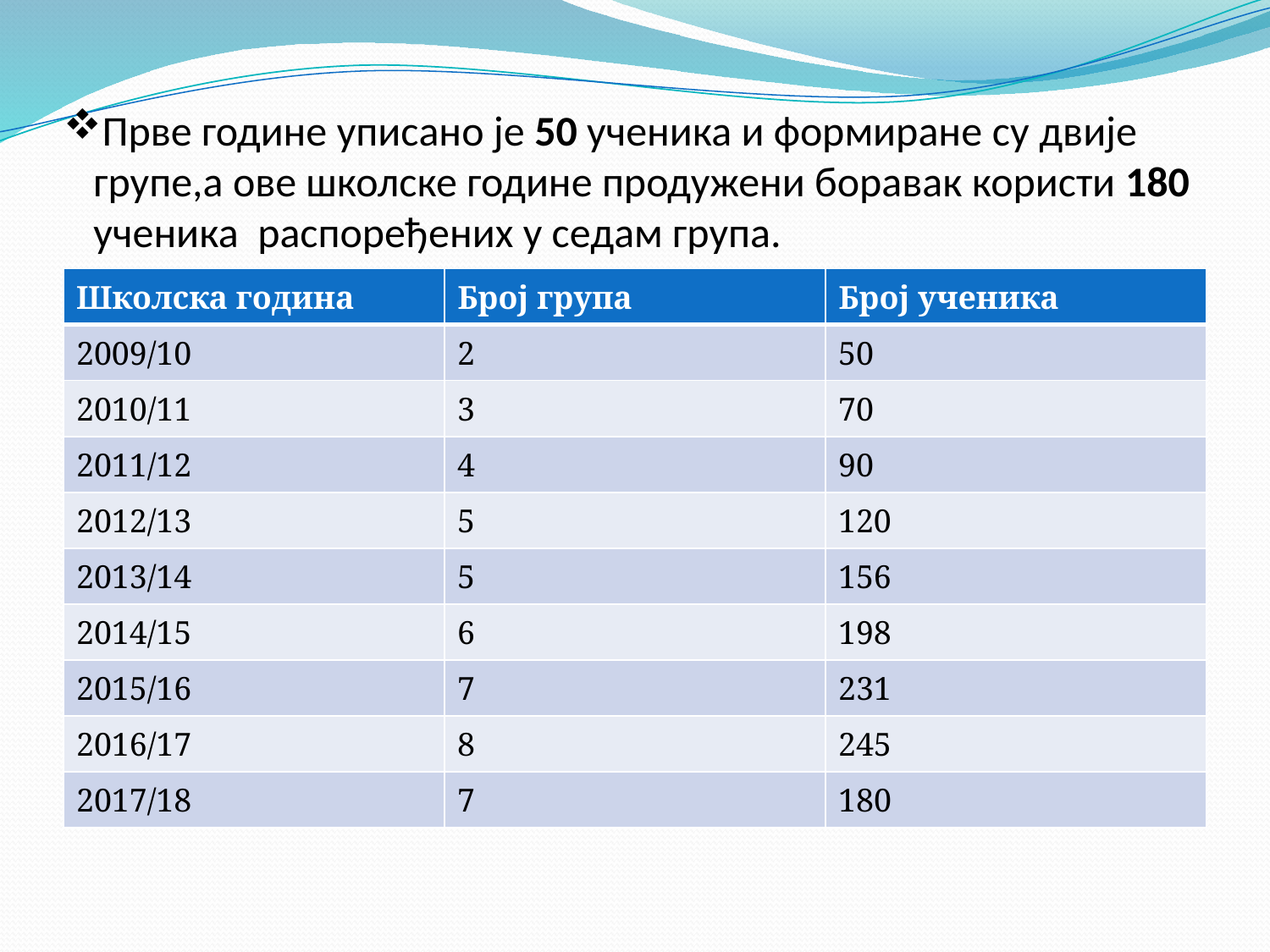

# Прве године уписано је 50 ученика и формиране су двије групе,а ове школске године продужени боравак користи 180 ученика  распоређених у седам група.
| Школска година | Број група | Број ученика |
| --- | --- | --- |
| 2009/10 | 2 | 50 |
| 2010/11 | 3 | 70 |
| 2011/12 | 4 | 90 |
| 2012/13 | 5 | 120 |
| 2013/14 | 5 | 156 |
| 2014/15 | 6 | 198 |
| 2015/16 | 7 | 231 |
| 2016/17 | 8 | 245 |
| 2017/18 | 7 | 180 |